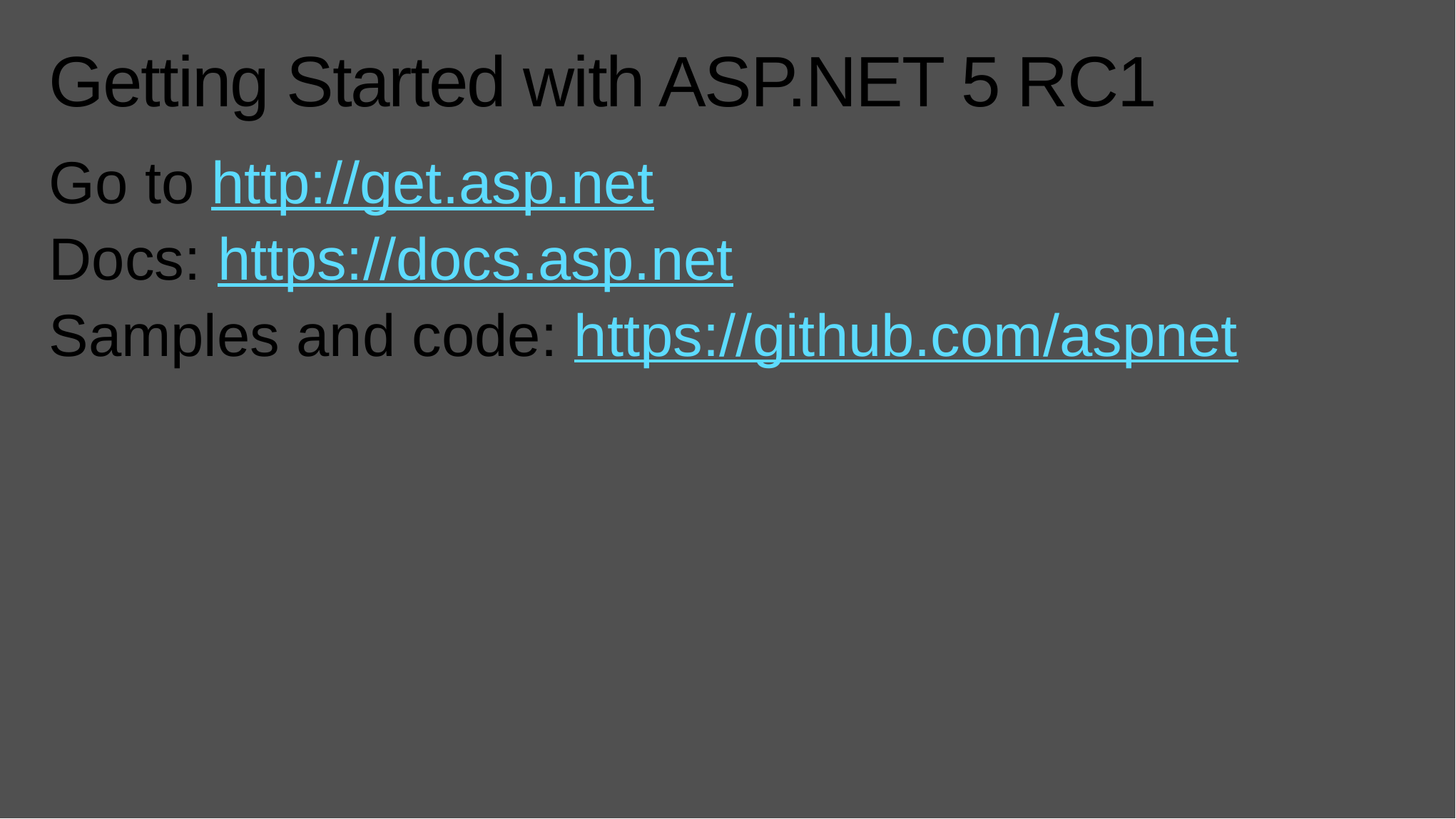

# Getting Started with ASP.NET 5 RC1
Go to http://get.asp.net
Docs: https://docs.asp.net
Samples and code: https://github.com/aspnet